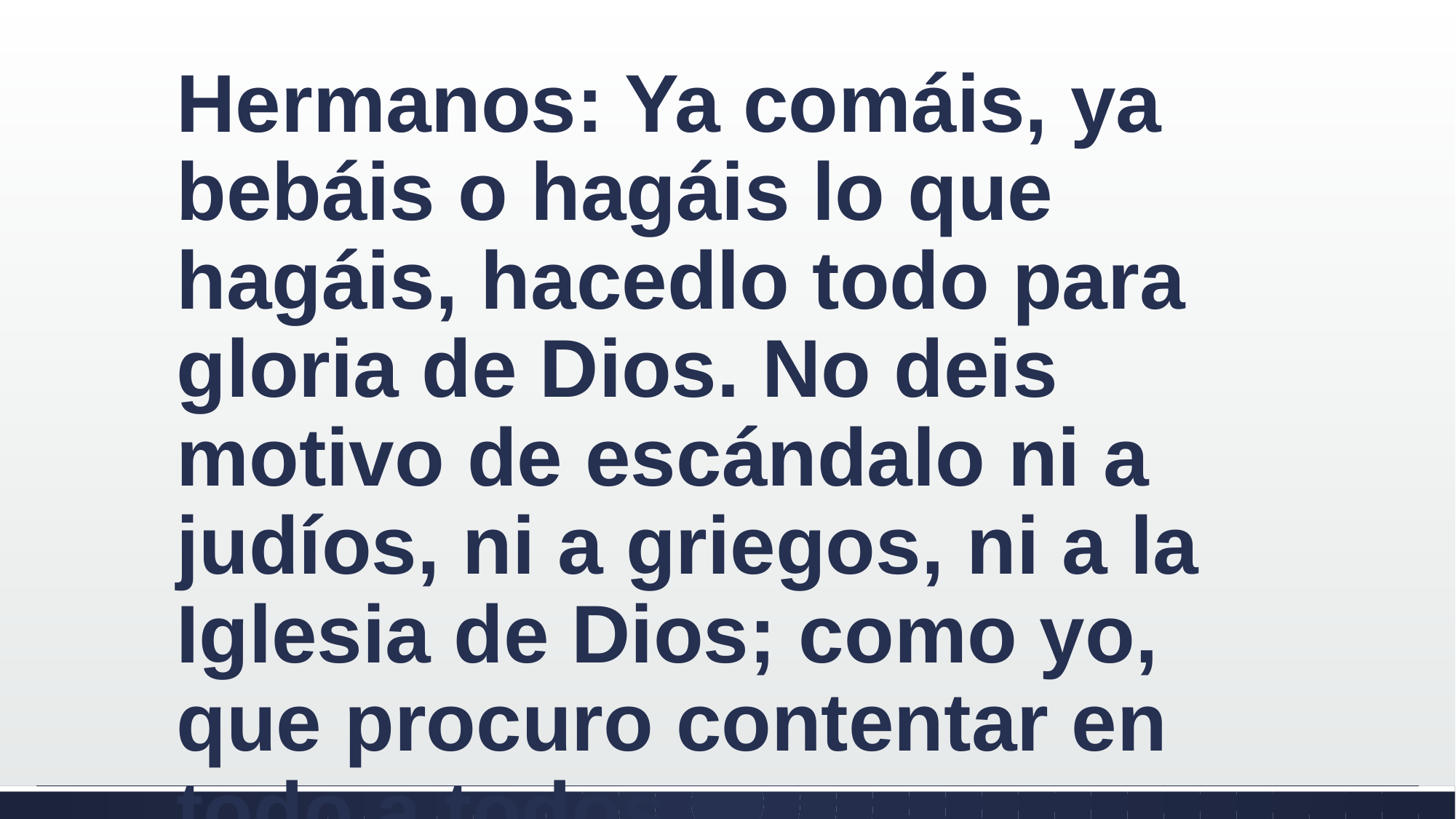

#
Hermanos: Ya comáis, ya bebáis o hagáis lo que hagáis, hacedlo todo para gloria de Dios. No deis motivo de escándalo ni a judíos, ni a griegos, ni a la Iglesia de Dios; como yo, que procuro contentar en todo a todos